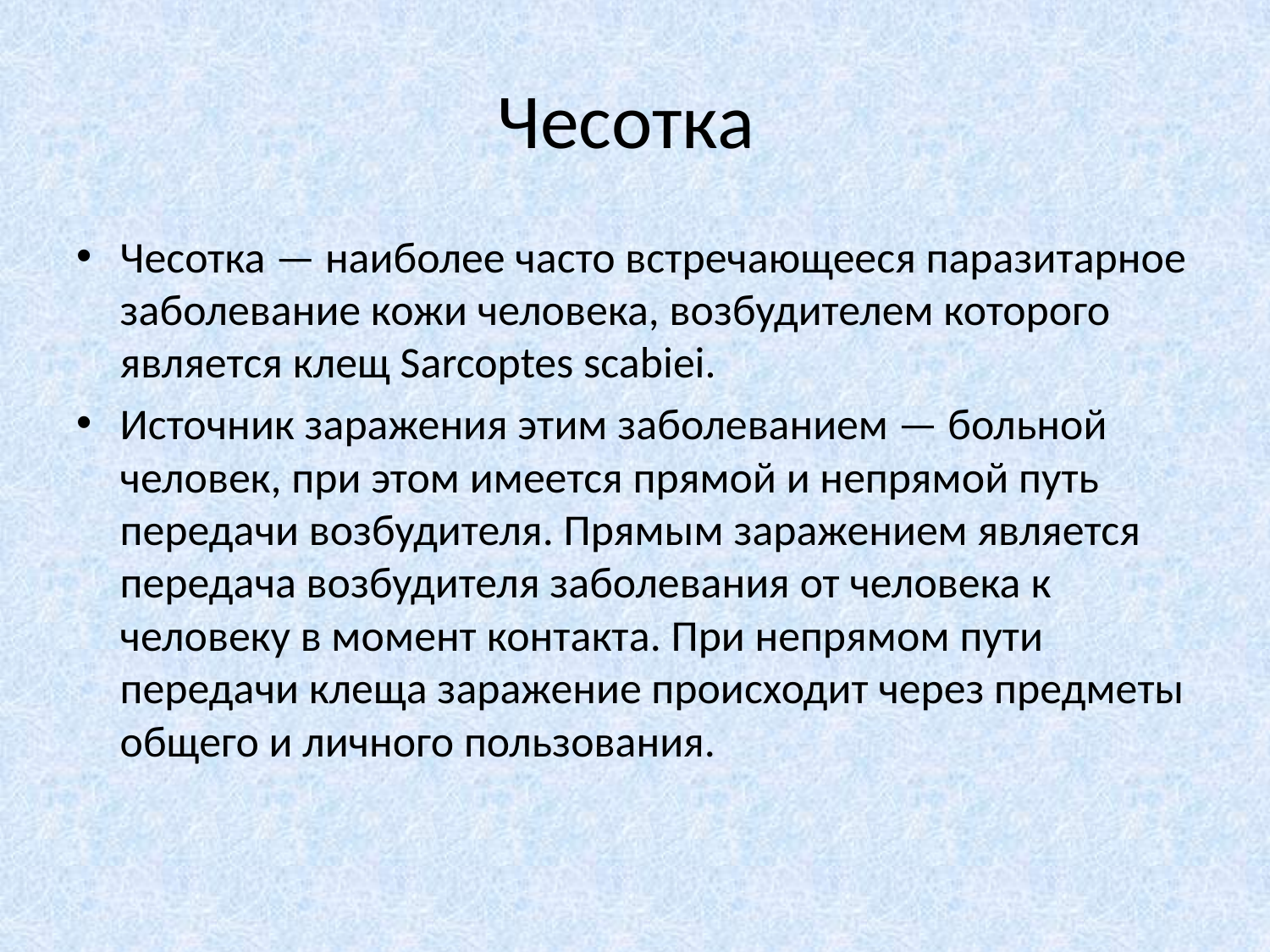

# Чесотка
Чесотка — наиболее часто встречающееся паразитарное заболевание кожи человека, возбудителем которого является клещ Sarcoptes scabiei.
Источник заражения этим заболеванием — больной человек, при этом имеется прямой и непрямой путь передачи возбудителя. Прямым заражением является передача возбудителя заболевания от человека к человеку в момент контакта. При непрямом пути передачи клеща заражение происходит через предметы общего и личного пользования.